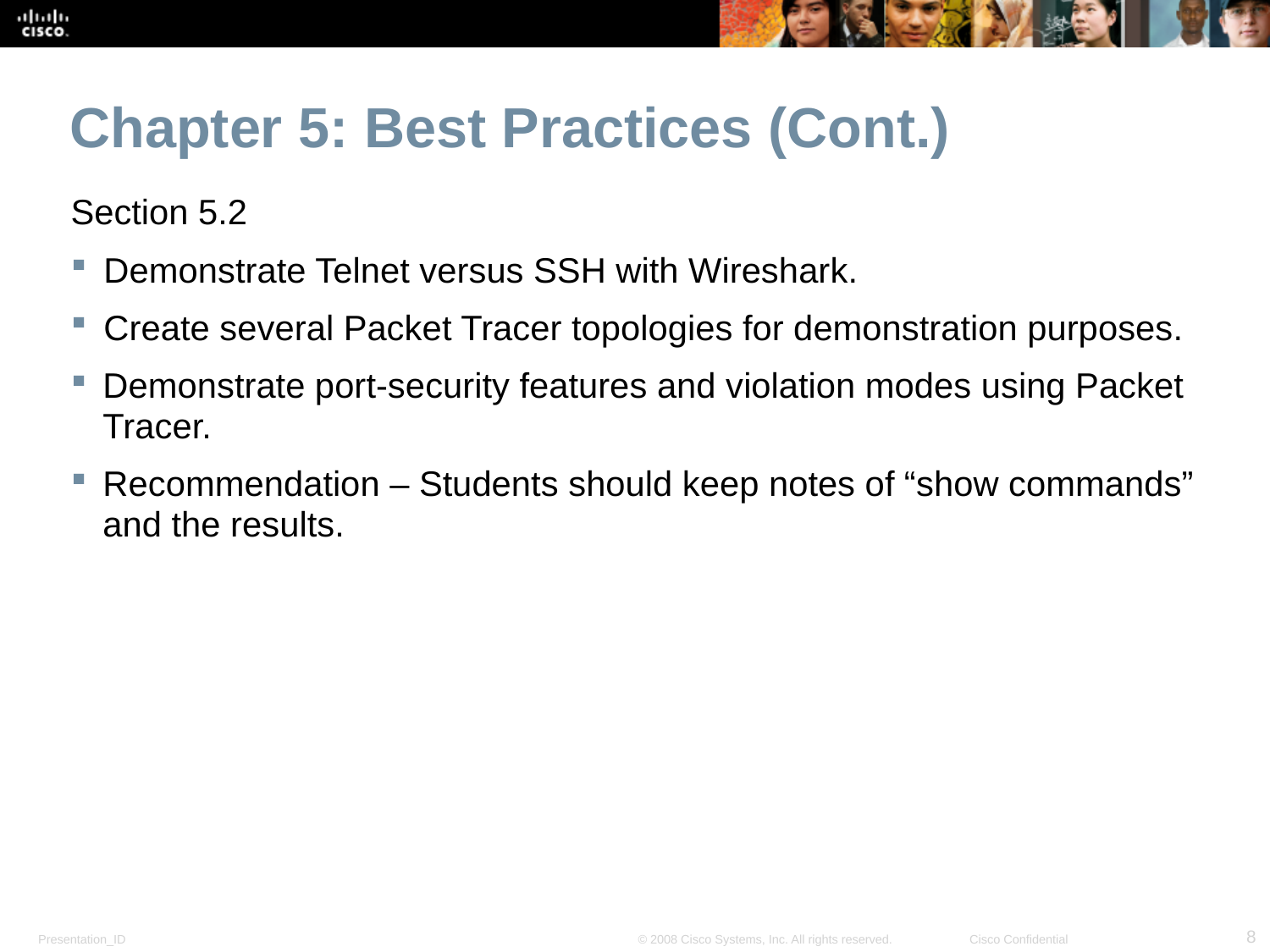

Chapter 5: Best Practices (Cont.)
Section 5.2
Demonstrate Telnet versus SSH with Wireshark.
Create several Packet Tracer topologies for demonstration purposes.
Demonstrate port-security features and violation modes using Packet Tracer.
Recommendation – Students should keep notes of “show commands” and the results.